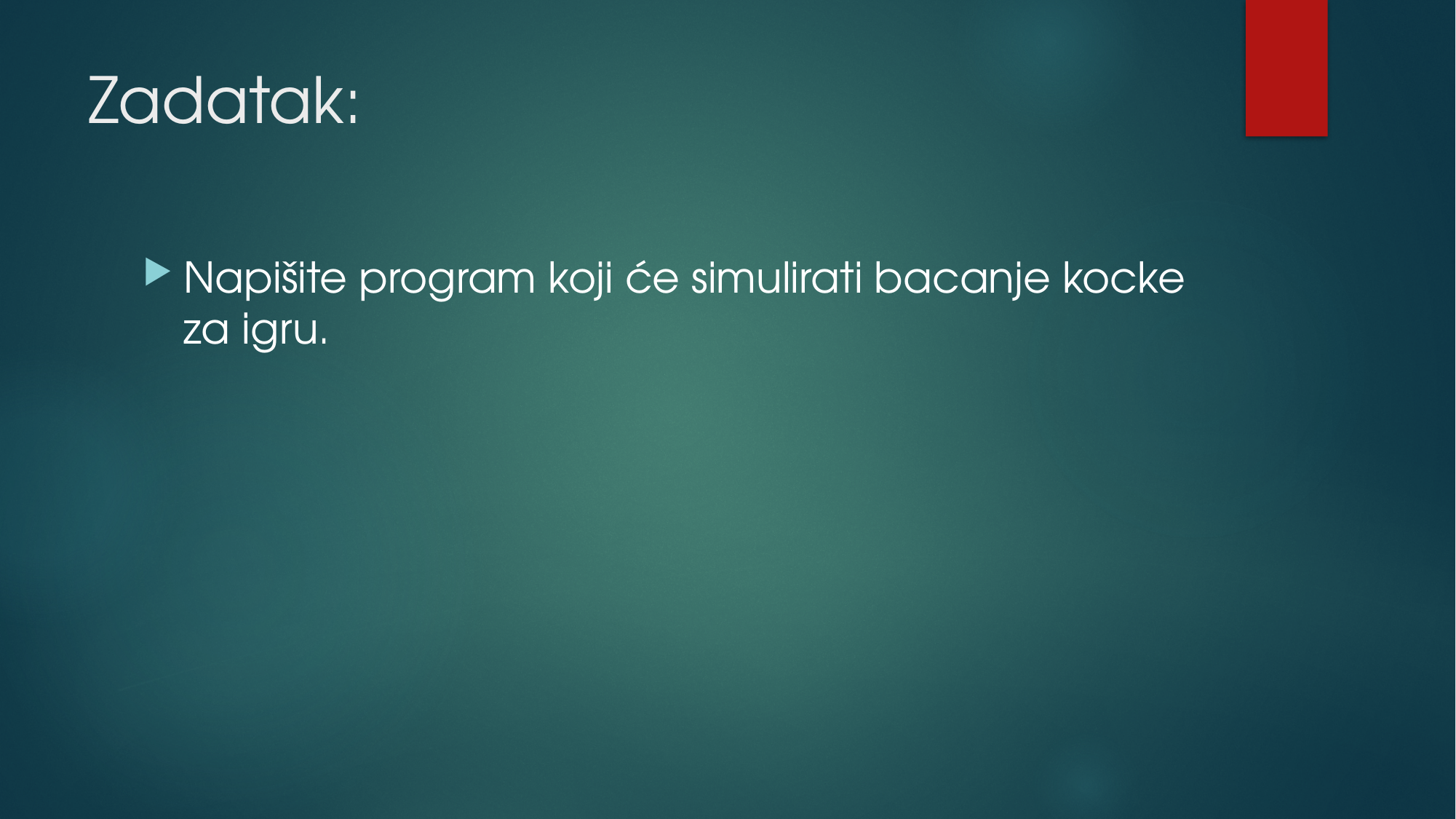

# Zadatak:
Napišite program koji će simulirati bacanje kocke za igru.